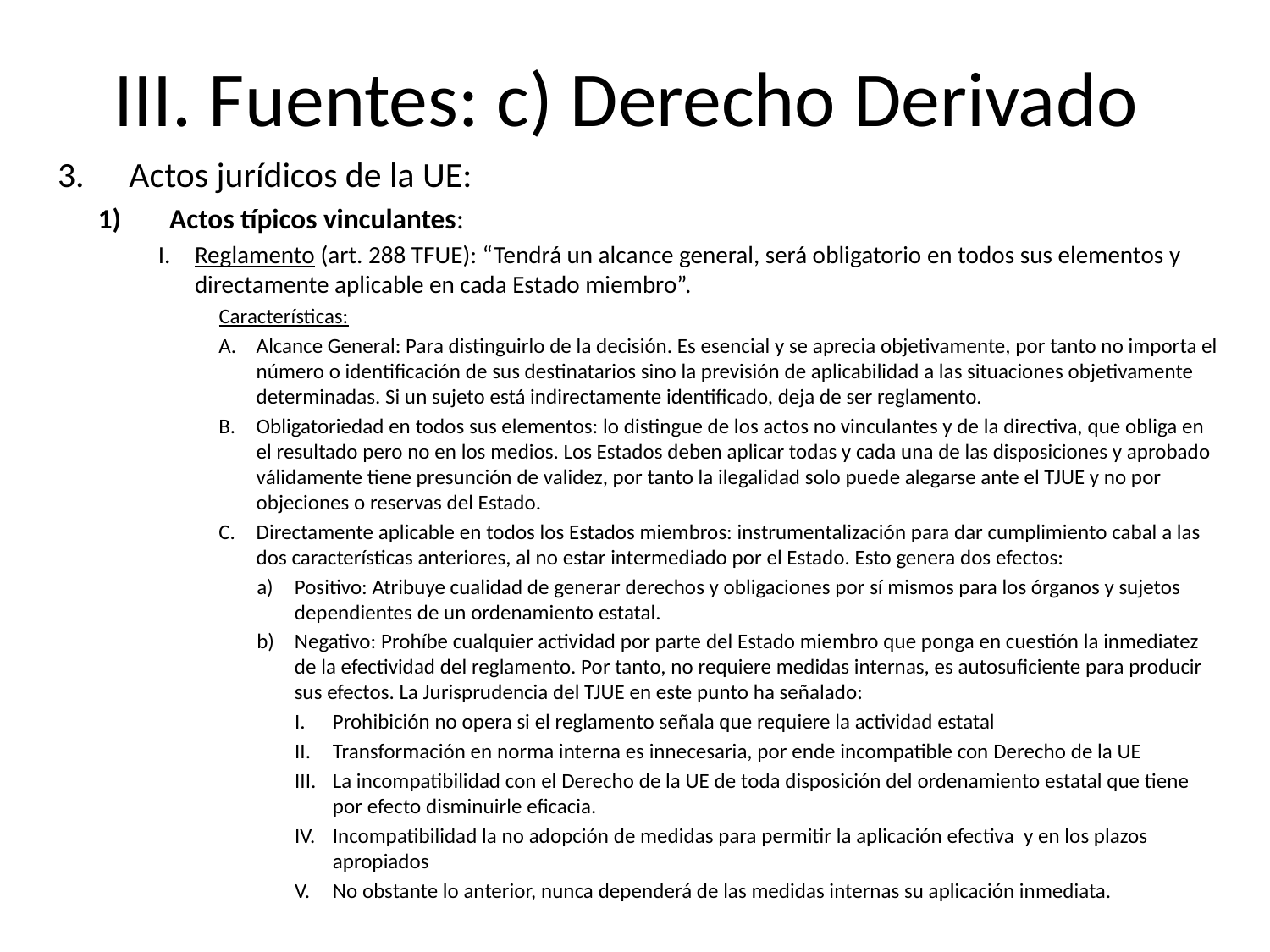

# III. Fuentes: c) Derecho Derivado
Actos jurídicos de la UE:
Actos típicos vinculantes:
Reglamento (art. 288 TFUE): “Tendrá un alcance general, será obligatorio en todos sus elementos y directamente aplicable en cada Estado miembro”.
Características:
Alcance General: Para distinguirlo de la decisión. Es esencial y se aprecia objetivamente, por tanto no importa el número o identificación de sus destinatarios sino la previsión de aplicabilidad a las situaciones objetivamente determinadas. Si un sujeto está indirectamente identificado, deja de ser reglamento.
Obligatoriedad en todos sus elementos: lo distingue de los actos no vinculantes y de la directiva, que obliga en el resultado pero no en los medios. Los Estados deben aplicar todas y cada una de las disposiciones y aprobado válidamente tiene presunción de validez, por tanto la ilegalidad solo puede alegarse ante el TJUE y no por objeciones o reservas del Estado.
Directamente aplicable en todos los Estados miembros: instrumentalización para dar cumplimiento cabal a las dos características anteriores, al no estar intermediado por el Estado. Esto genera dos efectos:
Positivo: Atribuye cualidad de generar derechos y obligaciones por sí mismos para los órganos y sujetos dependientes de un ordenamiento estatal.
Negativo: Prohíbe cualquier actividad por parte del Estado miembro que ponga en cuestión la inmediatez de la efectividad del reglamento. Por tanto, no requiere medidas internas, es autosuficiente para producir sus efectos. La Jurisprudencia del TJUE en este punto ha señalado:
Prohibición no opera si el reglamento señala que requiere la actividad estatal
Transformación en norma interna es innecesaria, por ende incompatible con Derecho de la UE
La incompatibilidad con el Derecho de la UE de toda disposición del ordenamiento estatal que tiene por efecto disminuirle eficacia.
Incompatibilidad la no adopción de medidas para permitir la aplicación efectiva  y en los plazos apropiados
No obstante lo anterior, nunca dependerá de las medidas internas su aplicación inmediata.